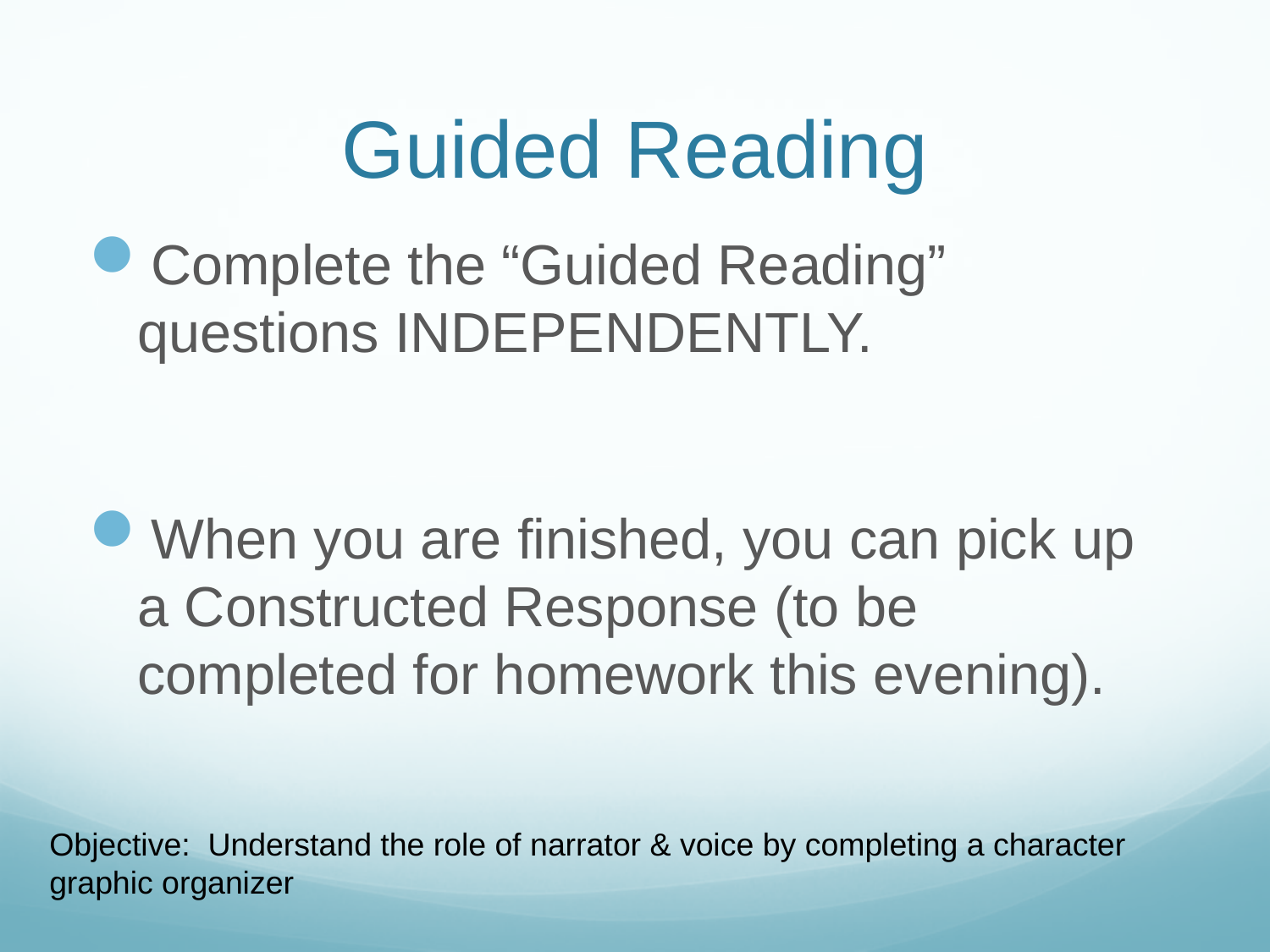

# Guided Reading
Complete the “Guided Reading” questions INDEPENDENTLY.

When you are finished, you can pick up a Constructed Response (to be completed for homework this evening).
Objective:  Understand the role of narrator & voice by completing a character graphic organizer